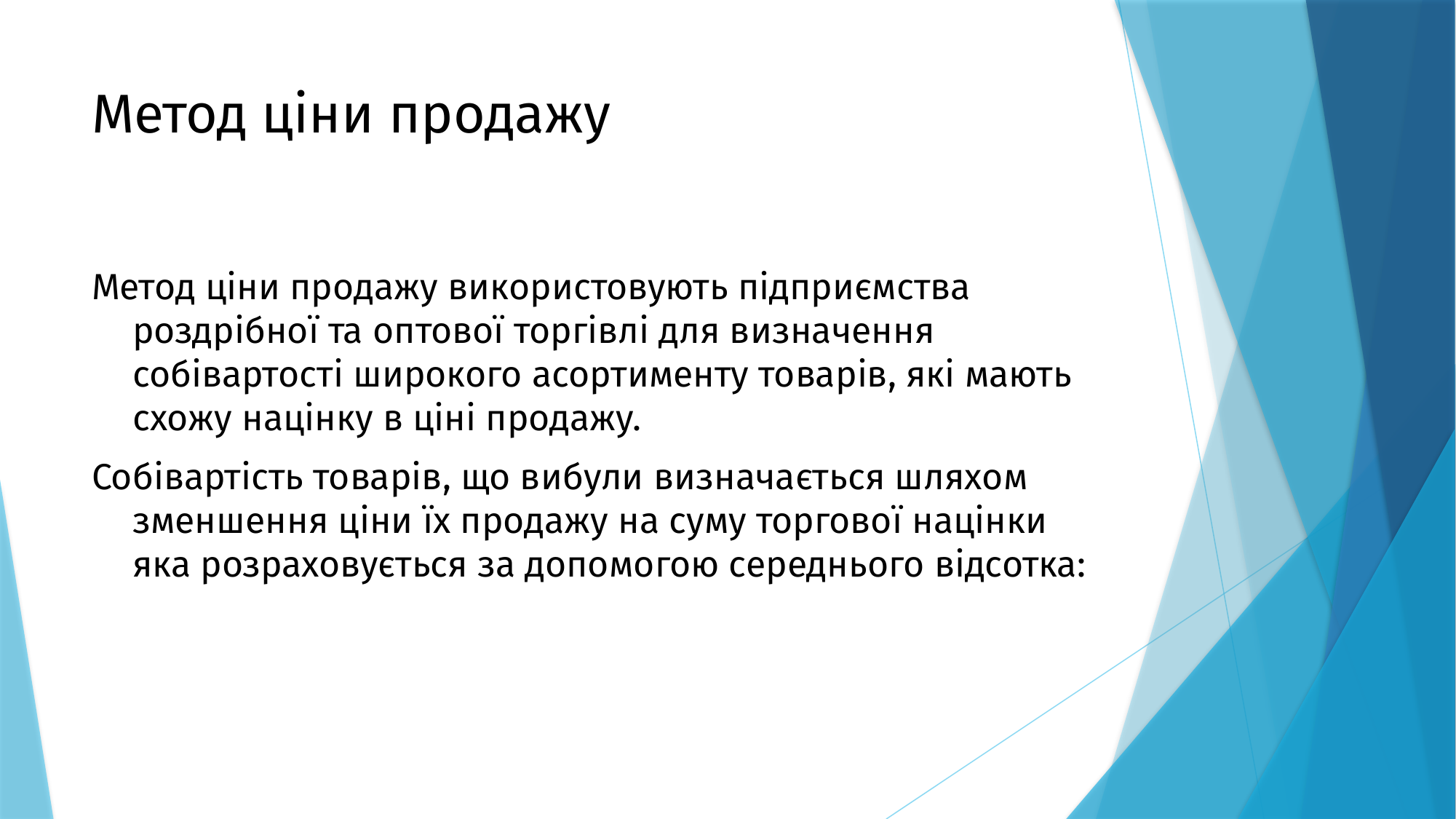

# Метод ціни продажу
Метод цiни продажу використовують пiдприємства роздрiбної та оптової торгiвлi для визначення собiвартостi широкого асортименту товарiв, якi мають схожу нацiнку в цiнi продажу.
Собiвартiсть товарiв, що вибули визначається шляхом зменшення цiни їх продажу на суму торгової нацiнки яка розраховується за допомогою середнього вiдсотка: